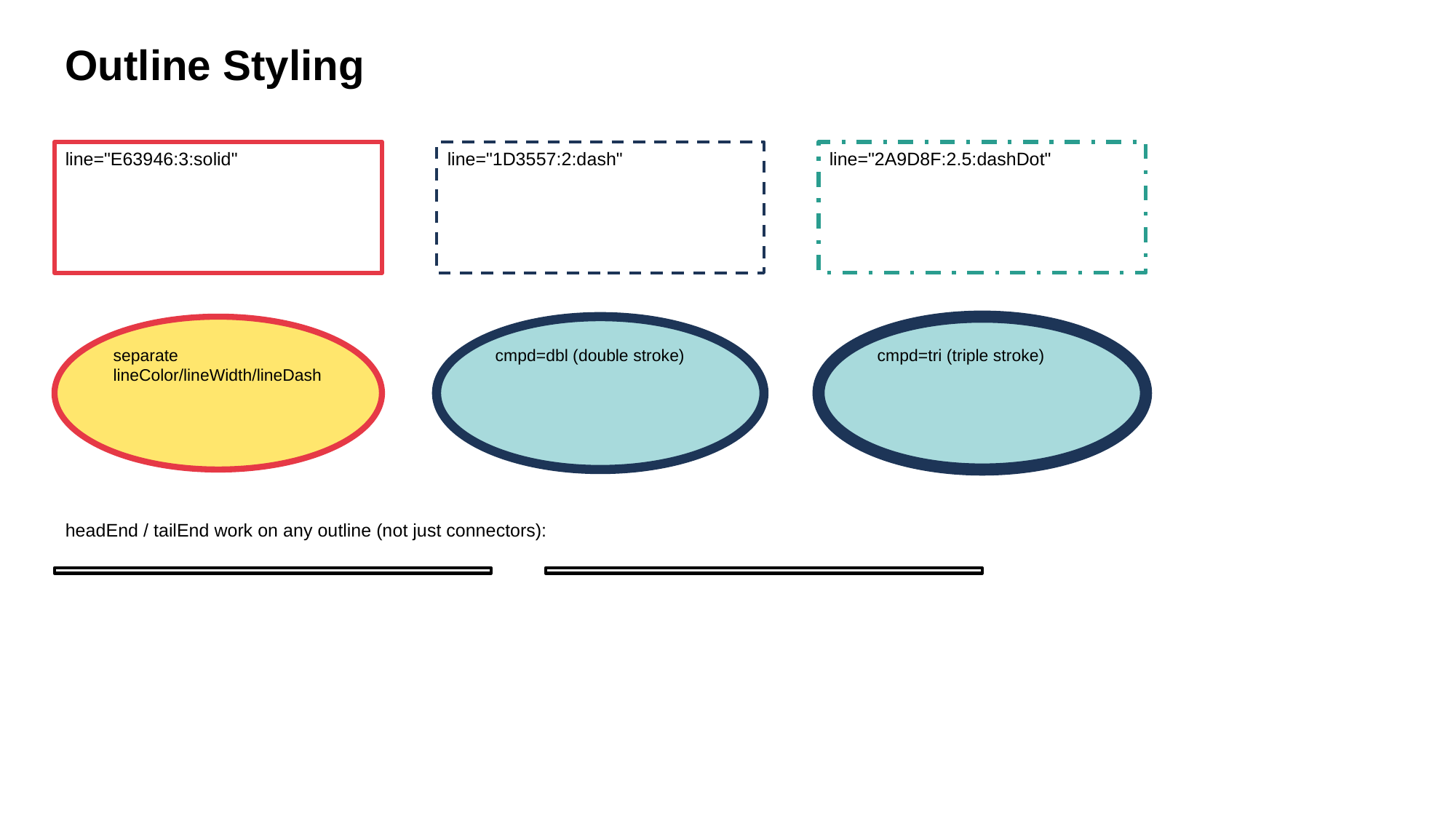

Outline Styling
line="E63946:3:solid"
line="1D3557:2:dash"
line="2A9D8F:2.5:dashDot"
separate lineColor/lineWidth/lineDash
cmpd=dbl (double stroke)
cmpd=tri (triple stroke)
headEnd / tailEnd work on any outline (not just connectors):